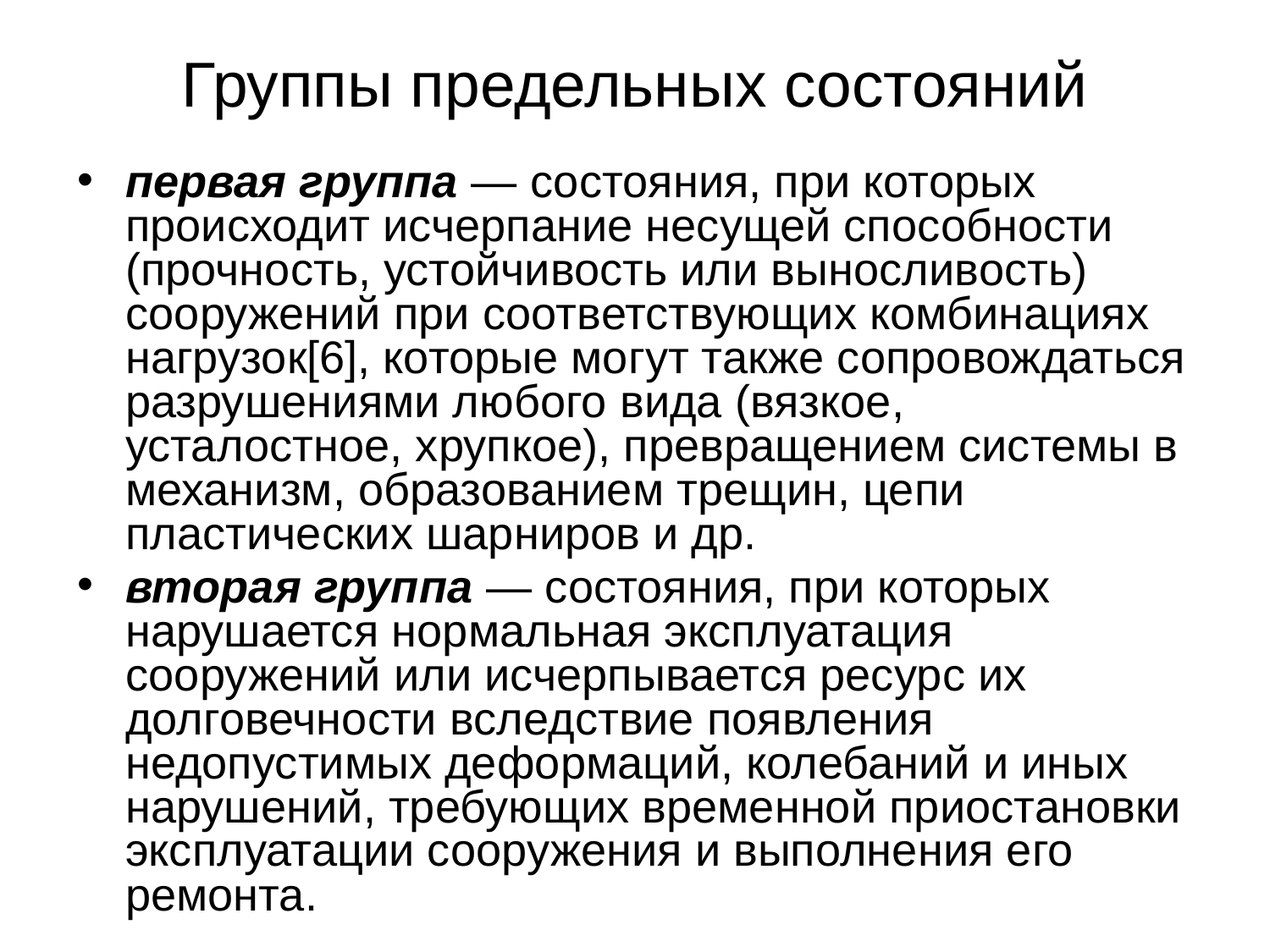

Группы предельных состояний
первая группа — состояния, при которых происходит исчерпание несущей способности (прочность, устойчивость или выносливость) сооружений при соответствующих комбинациях нагрузок[6], которые могут также сопровождаться разрушениями любого вида (вязкое, усталостное, хрупкое), превращением системы в механизм, образованием трещин, цепи пластических шарниров и др.
вторая группа — состояния, при которых нарушается нормальная эксплуатация сооружений или исчерпывается ресурс их долговечности вследствие появления недопустимых деформаций, колебаний и иных нарушений, требующих временной приостановки эксплуатации сооружения и выполнения его ремонта.